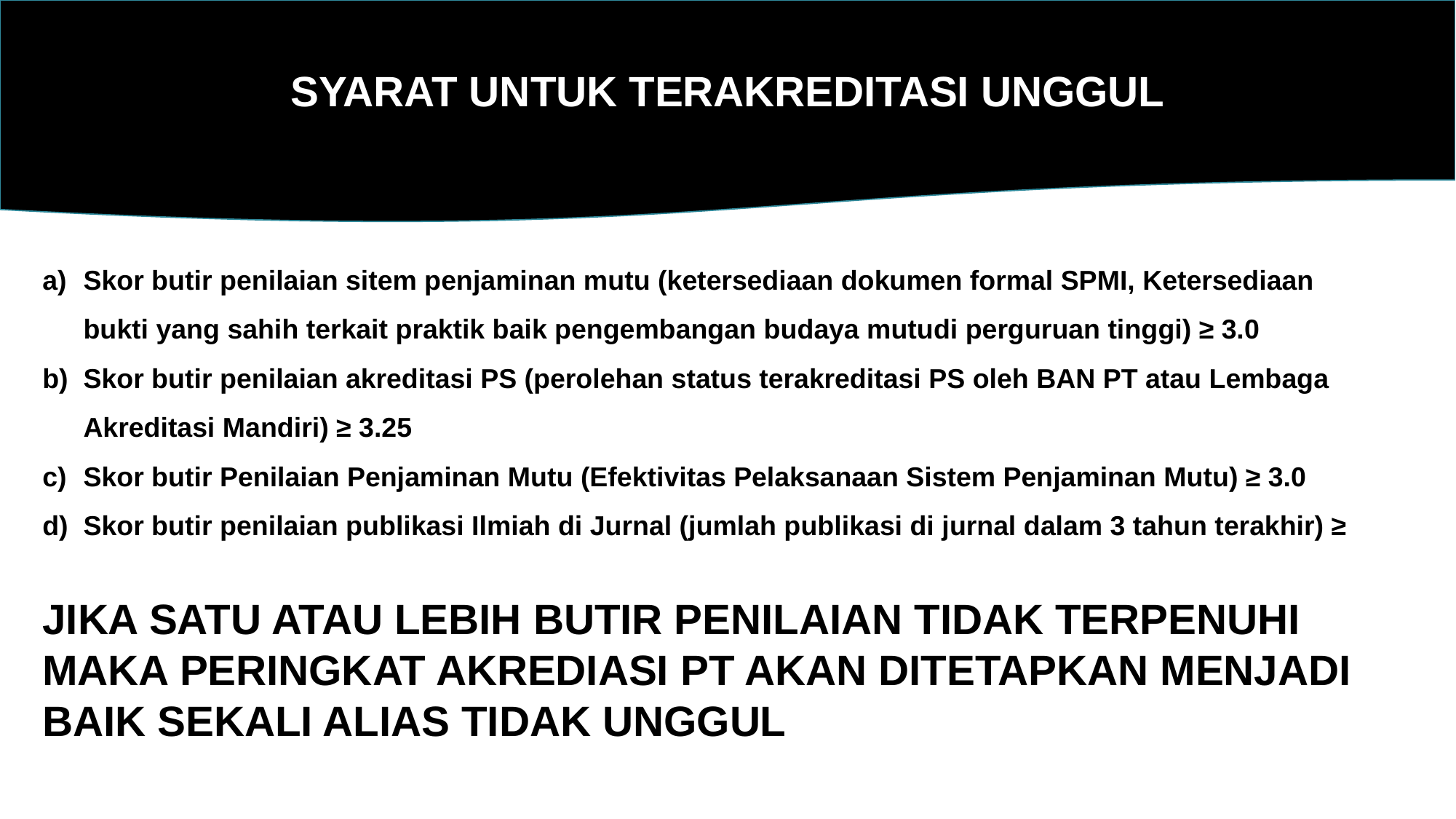

SYARAT UNTUK TERAKREDITASI UNGGUL
Skor butir penilaian sitem penjaminan mutu (ketersediaan dokumen formal SPMI, Ketersediaan bukti yang sahih terkait praktik baik pengembangan budaya mutudi perguruan tinggi) ≥ 3.0
Skor butir penilaian akreditasi PS (perolehan status terakreditasi PS oleh BAN PT atau Lembaga Akreditasi Mandiri) ≥ 3.25
Skor butir Penilaian Penjaminan Mutu (Efektivitas Pelaksanaan Sistem Penjaminan Mutu) ≥ 3.0
Skor butir penilaian publikasi Ilmiah di Jurnal (jumlah publikasi di jurnal dalam 3 tahun terakhir) ≥

JIKA SATU ATAU LEBIH BUTIR PENILAIAN TIDAK TERPENUHI MAKA PERINGKAT AKREDIASI PT AKAN DITETAPKAN MENJADI BAIK SEKALI ALIAS TIDAK UNGGUL